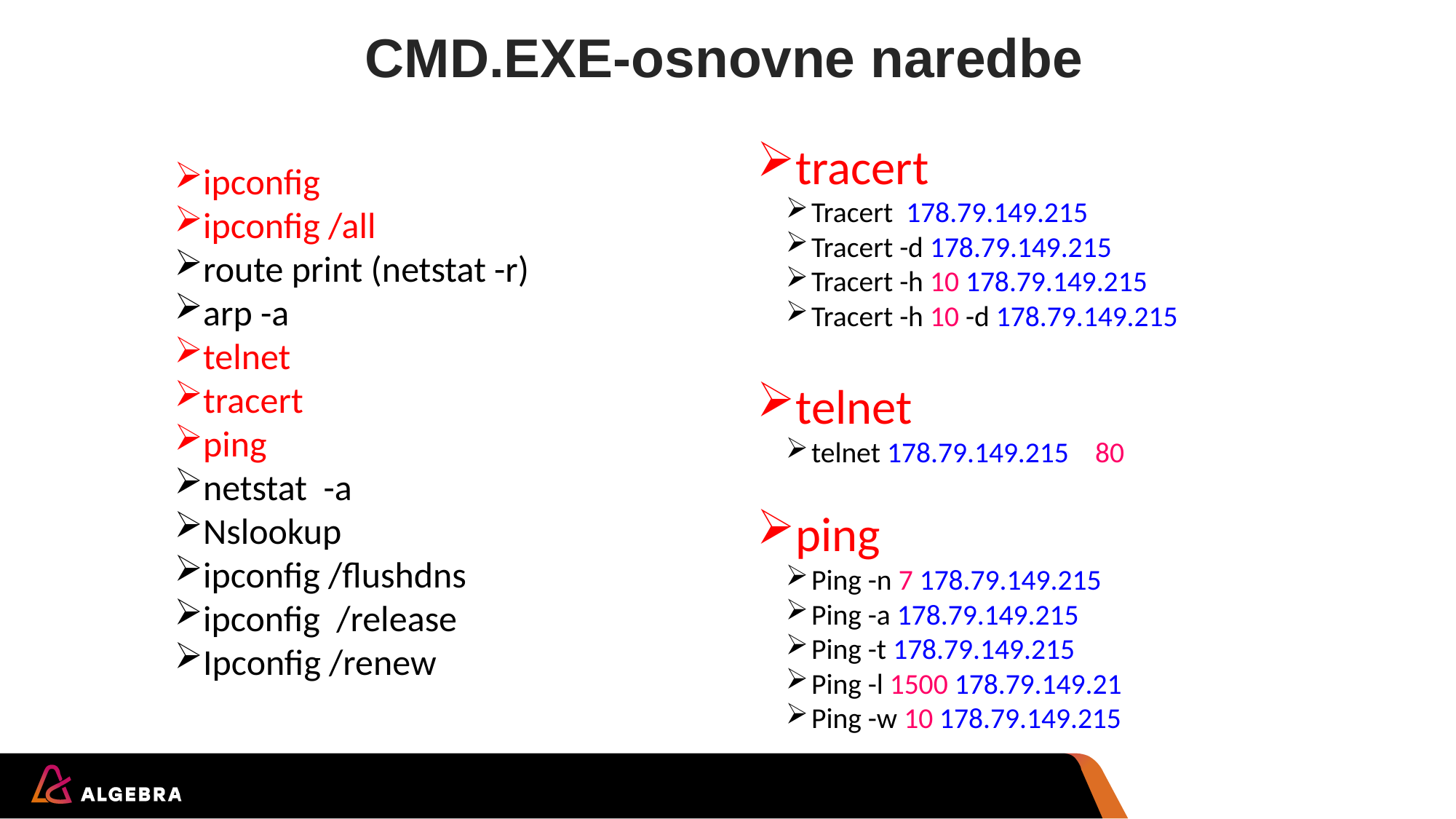

CMD.EXE-osnovne naredbe
tracert
Tracert  178.79.149.215
Tracert -d 178.79.149.215
Tracert -h 10 178.79.149.215
Tracert -h 10 -d 178.79.149.215

telnet
telnet 178.79.149.215    80

ping
Ping -n 7 178.79.149.215
Ping -a 178.79.149.215
Ping -t 178.79.149.215
Ping -l 1500 178.79.149.21
Ping -w 10 178.79.149.215

ipconfig
ipconfig /all
route print (netstat -r)
arp -a
telnet
tracert
ping
netstat  -a
Nslookup
ipconfig /flushdns
ipconfig  /release
Ipconfig /renew